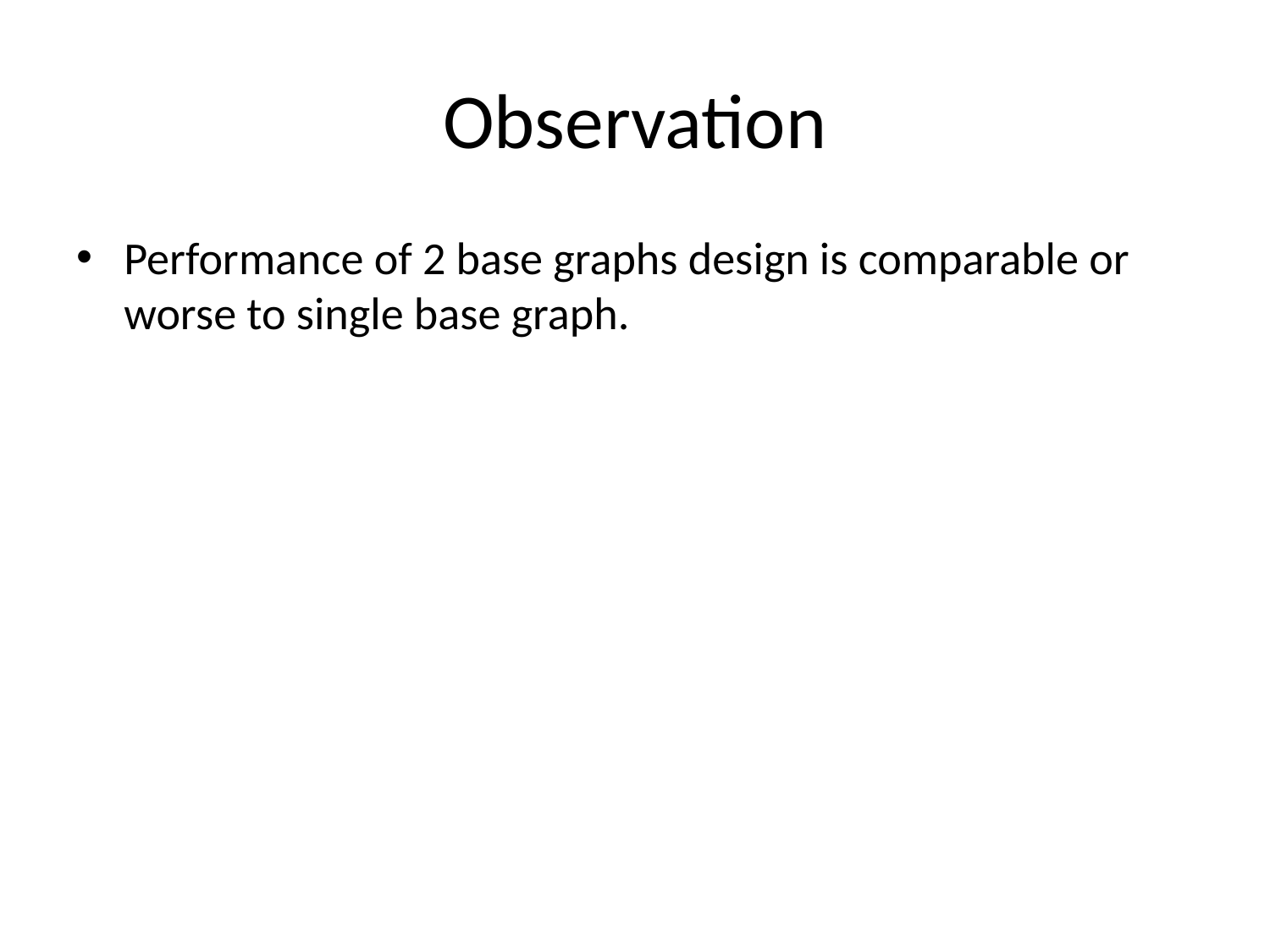

# Observation
Performance of 2 base graphs design is comparable or worse to single base graph.